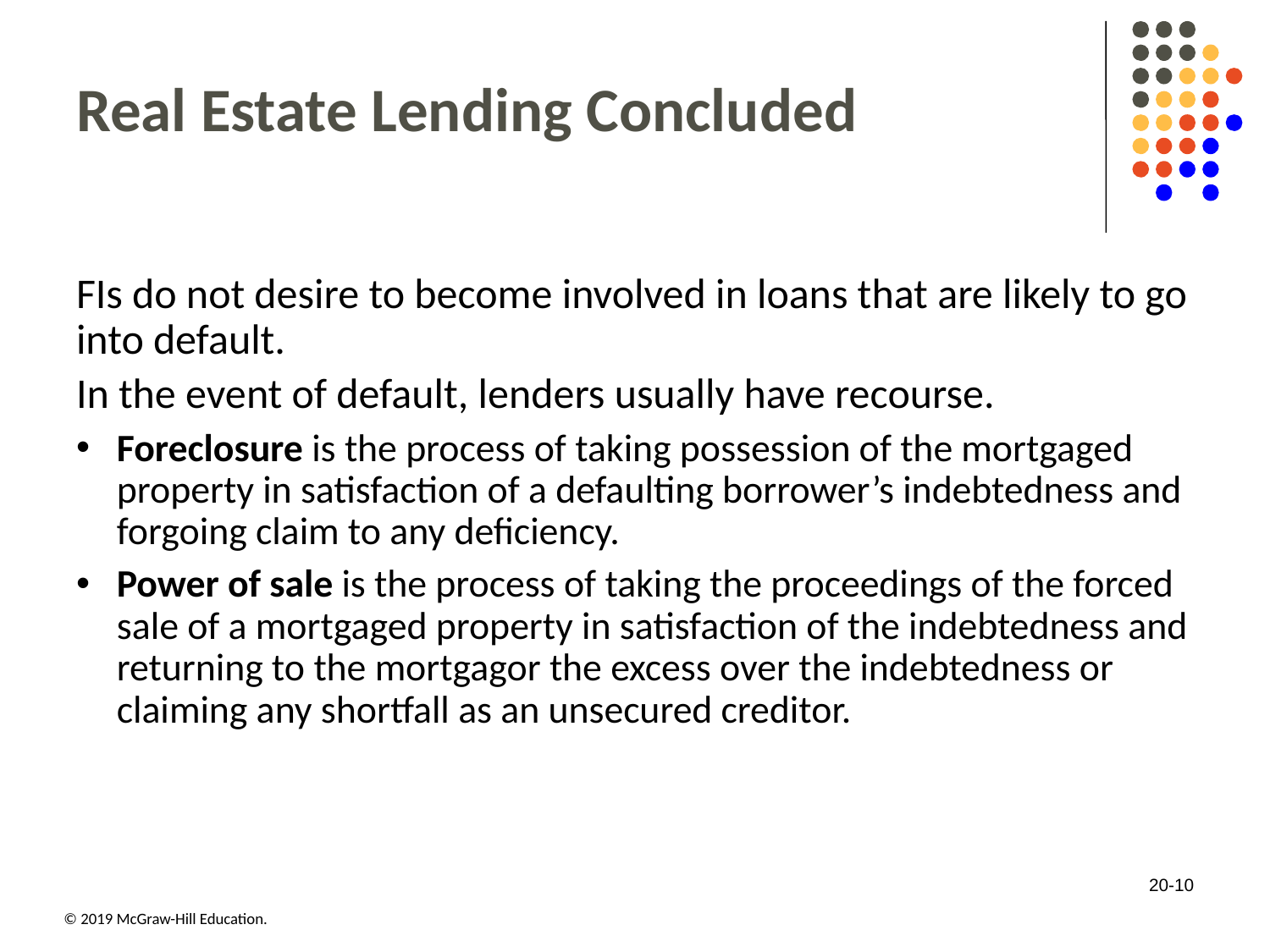

# Real Estate Lending Concluded
FIs do not desire to become involved in loans that are likely to go into default.
In the event of default, lenders usually have recourse.
Foreclosure is the process of taking possession of the mortgaged property in satisfaction of a defaulting borrower’s indebtedness and forgoing claim to any deficiency.
Power of sale is the process of taking the proceedings of the forced sale of a mortgaged property in satisfaction of the indebtedness and returning to the mortgagor the excess over the indebtedness or claiming any shortfall as an unsecured creditor.
20-10